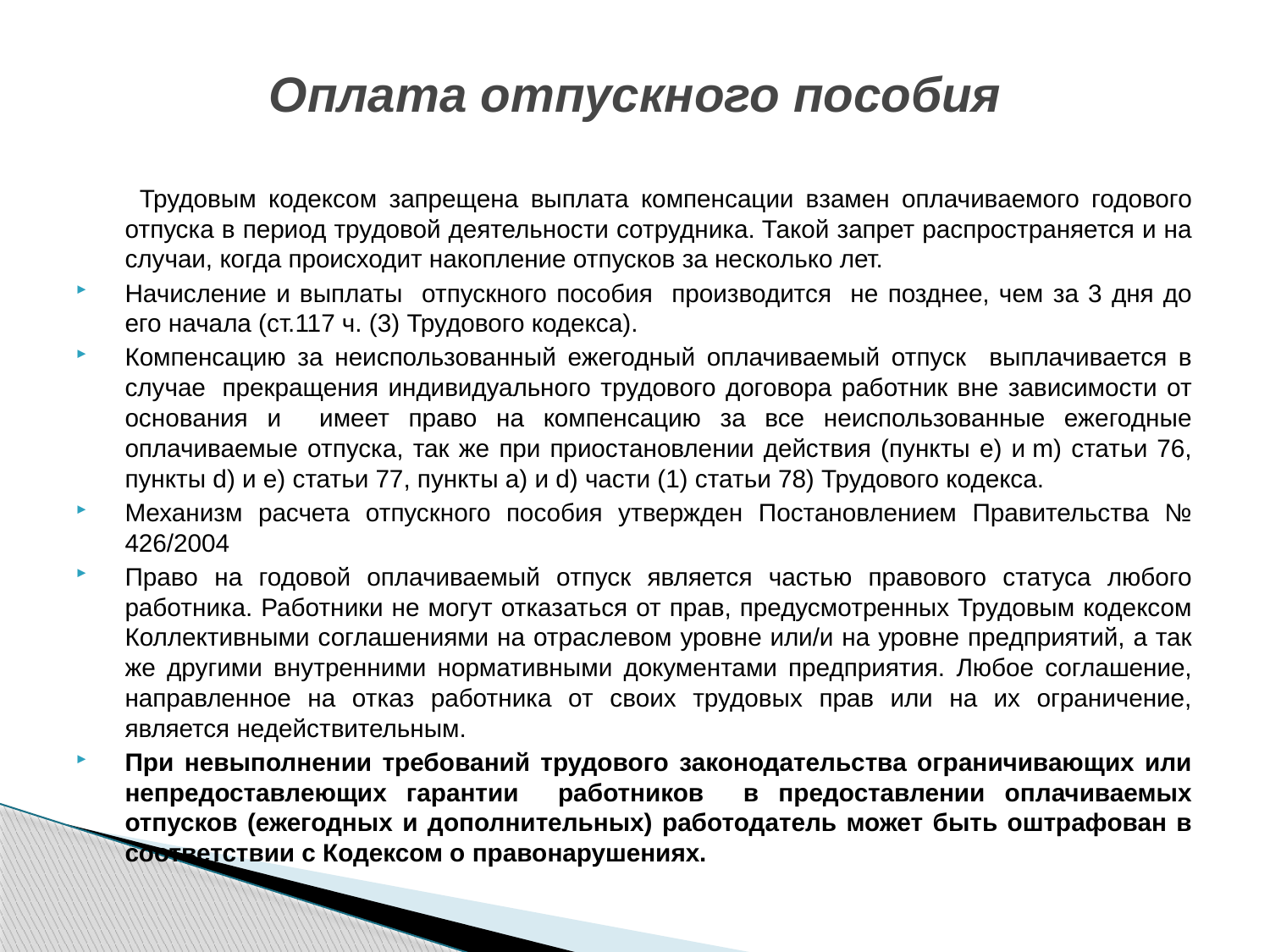

# Оплата отпускного пособия
    Трудовым кодексом запрещена выплата компенсации взамен оплачиваемого годового отпуска в период трудовой деятельности сотрудника. Такой запрет распространяется и на случаи, когда происходит накопление отпусков за несколько лет.
Начисление и выплаты  отпускного пособия  производится  не позднее, чем за 3 дня до его начала (ст.117 ч. (3) Трудового кодекса).
Компенсацию за неиспользованный ежегодный оплачиваемый отпуск  выплачивается в случае  прекращения индивидуального трудового договора работник вне зависимости от основания и  имеет право на компенсацию за все неиспользованные ежегодные оплачиваемые отпуска, так же при приостановлении действия (пункты е) и m) статьи 76, пункты d) и е) статьи 77, пункты а) и d) части (1) статьи 78) Трудового кодекса.
Механизм расчета отпускного пособия утвержден Постановлением Правительства № 426/2004
Право на годовой оплачиваемый отпуск является частью правового статуса любого работника. Работники не могут отказаться от прав, предусмотренных Трудовым кодексом Коллективными соглашениями на отраслевом уровне или/и на уровне предприятий, а так же другими внутренними нормативными документами предприятия. Любое соглашение, направленное на отказ работника от своих трудовых прав или на их ограничение, является недействительным.
При невыполнении требований трудового законодательства ограничивающих или непредоставлеющих гарантии  работников  в предоставлении оплачиваемых отпусков (ежегодных и дополнительных) работодатель может быть оштрафован в соответствии с Кодексом о правонарушениях.